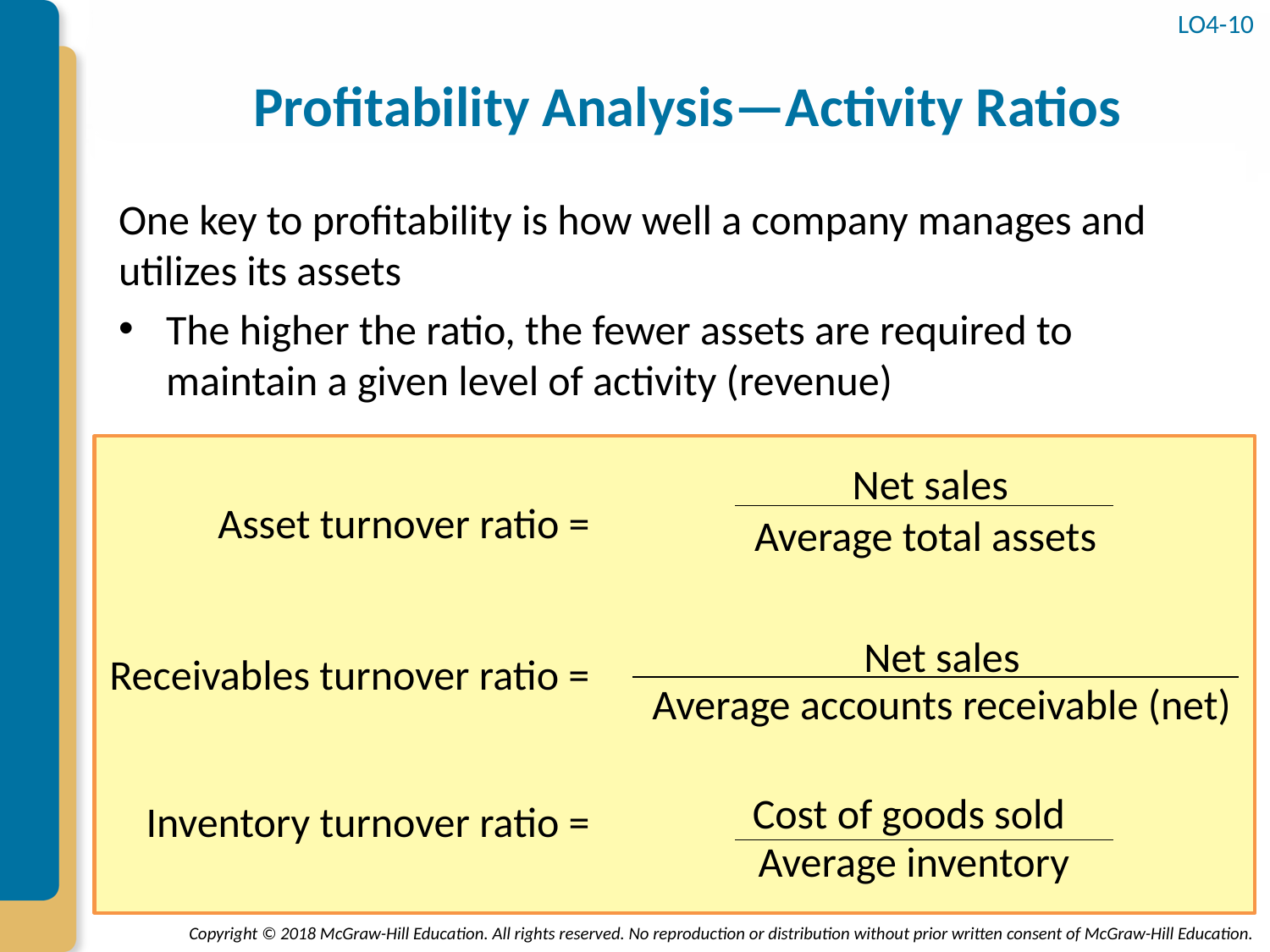

# Profitability Analysis—Activity Ratios
LO4-10
One key to profitability is how well a company manages and utilizes its assets
The higher the ratio, the fewer assets are required to maintain a given level of activity (revenue)

Net sales
Asset turnover ratio =
Average total assets
Net sales
Receivables turnover ratio =
Average accounts receivable (net)
Cost of goods sold
Inventory turnover ratio =
Average inventory